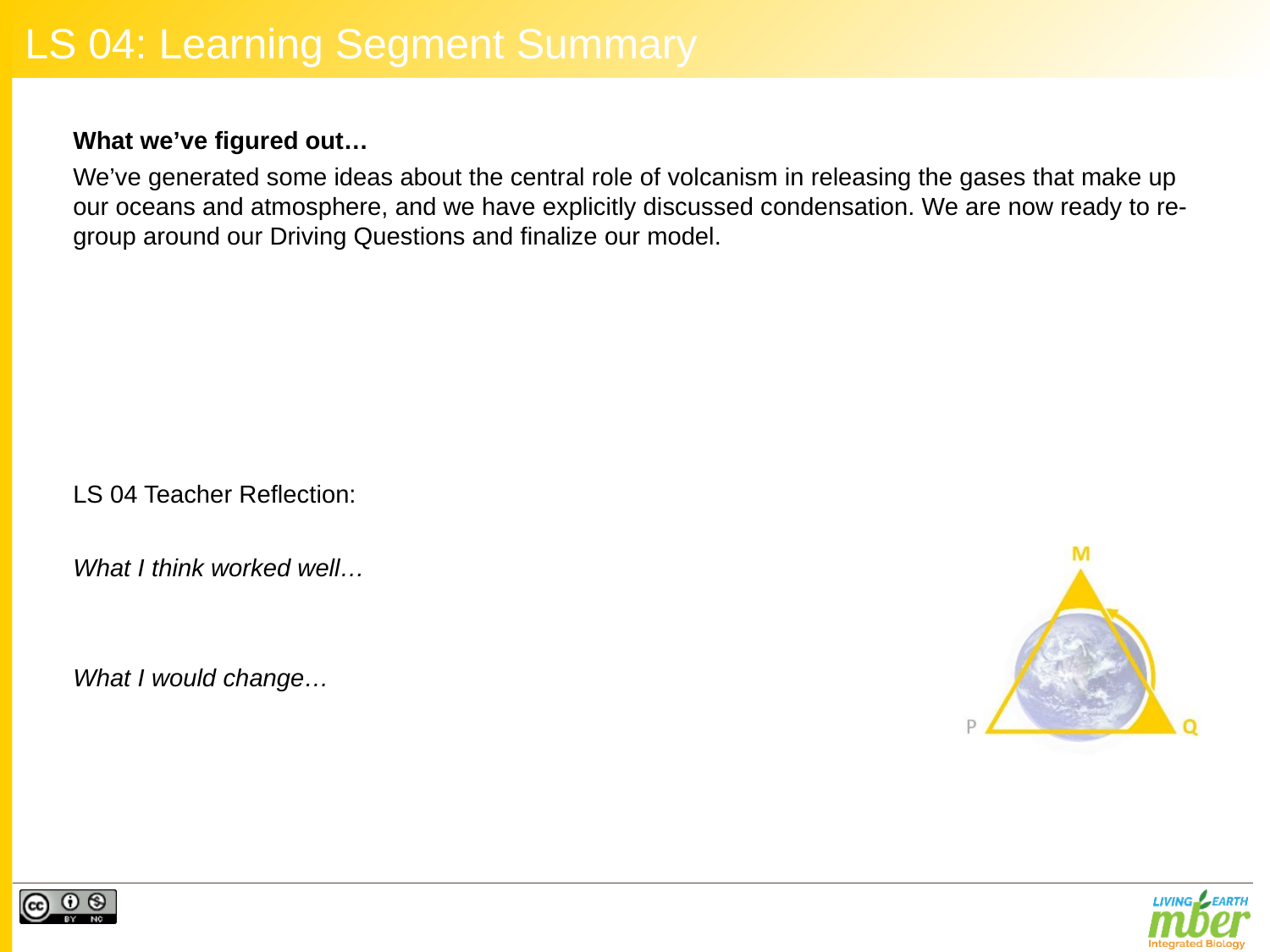

# LS 04: Learning Segment Summary
What we’ve figured out…
We’ve generated some ideas about the central role of volcanism in releasing the gases that make up our oceans and atmosphere, and we have explicitly discussed condensation. We are now ready to re-group around our Driving Questions and finalize our model.

LS 04 Teacher Reflection:

What I think worked well…

What I would change…